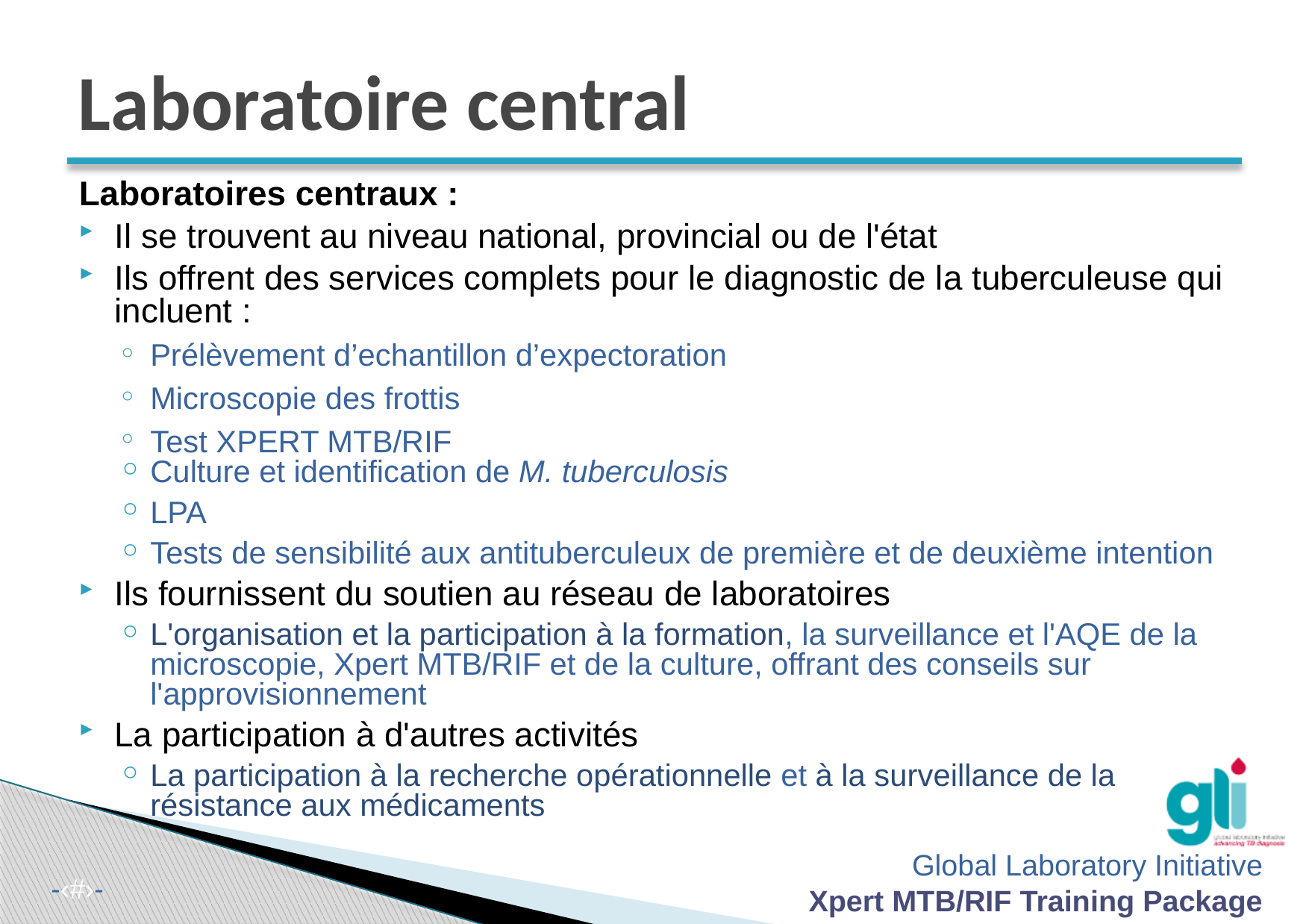

# Laboratoire central
Laboratoires centraux :
Il se trouvent au niveau national, provincial ou de l'état
Ils offrent des services complets pour le diagnostic de la tuberculeuse qui incluent :
Prélèvement d’echantillon d’expectoration
Microscopie des frottis
Test XPERT MTB/RIF
Culture et identification de M. tuberculosis
LPA
Tests de sensibilité aux antituberculeux de première et de deuxième intention
Ils fournissent du soutien au réseau de laboratoires
L'organisation et la participation à la formation, la surveillance et l'AQE de la microscopie, Xpert MTB/RIF et de la culture, offrant des conseils sur l'approvisionnement
La participation à d'autres activités
La participation à la recherche opérationnelle et à la surveillance de la résistance aux médicaments